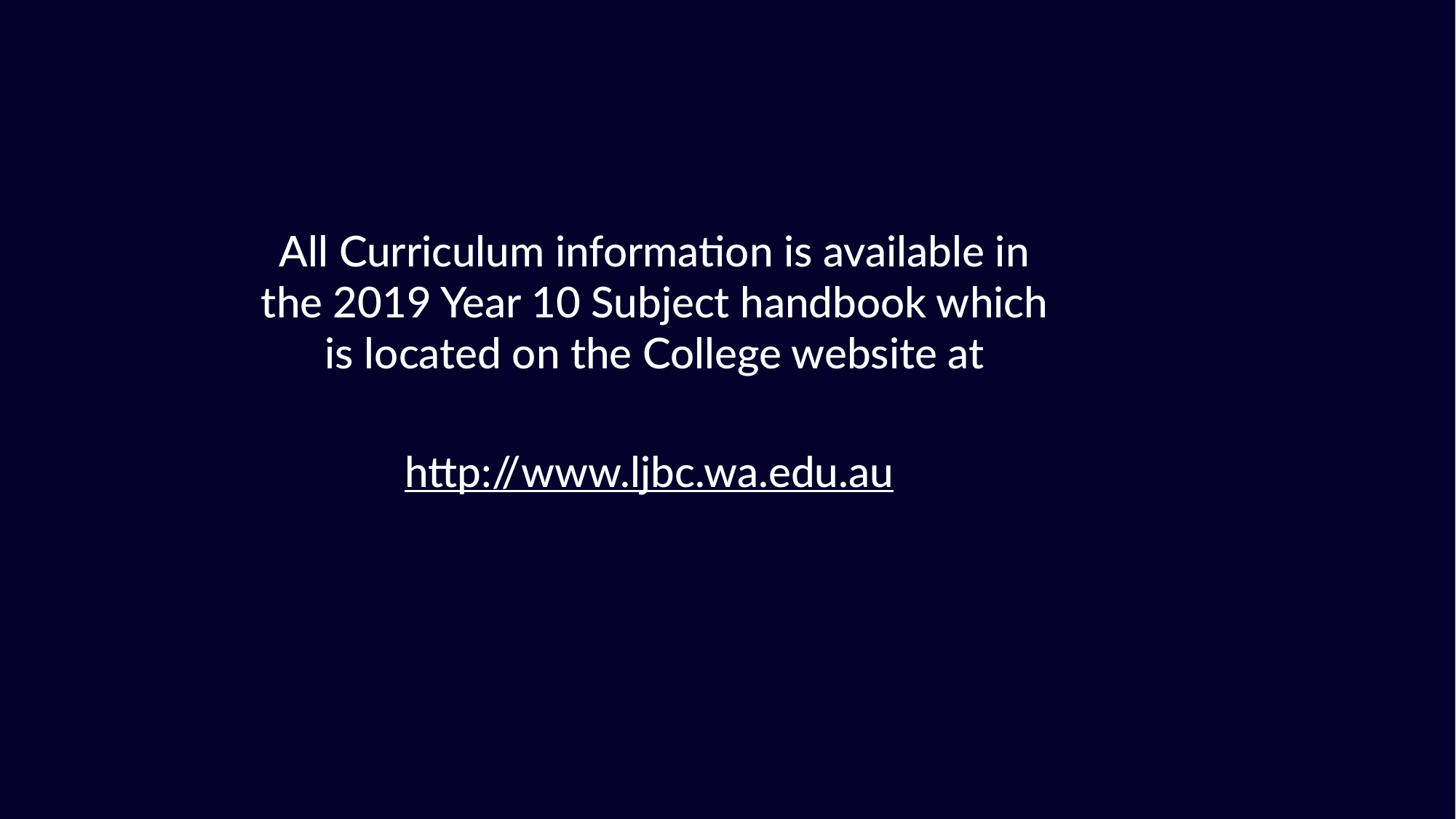

All Curriculum information is available in the 2019 Year 10 Subject handbook which is located on the College website at

http://www.ljbc.wa.edu.au